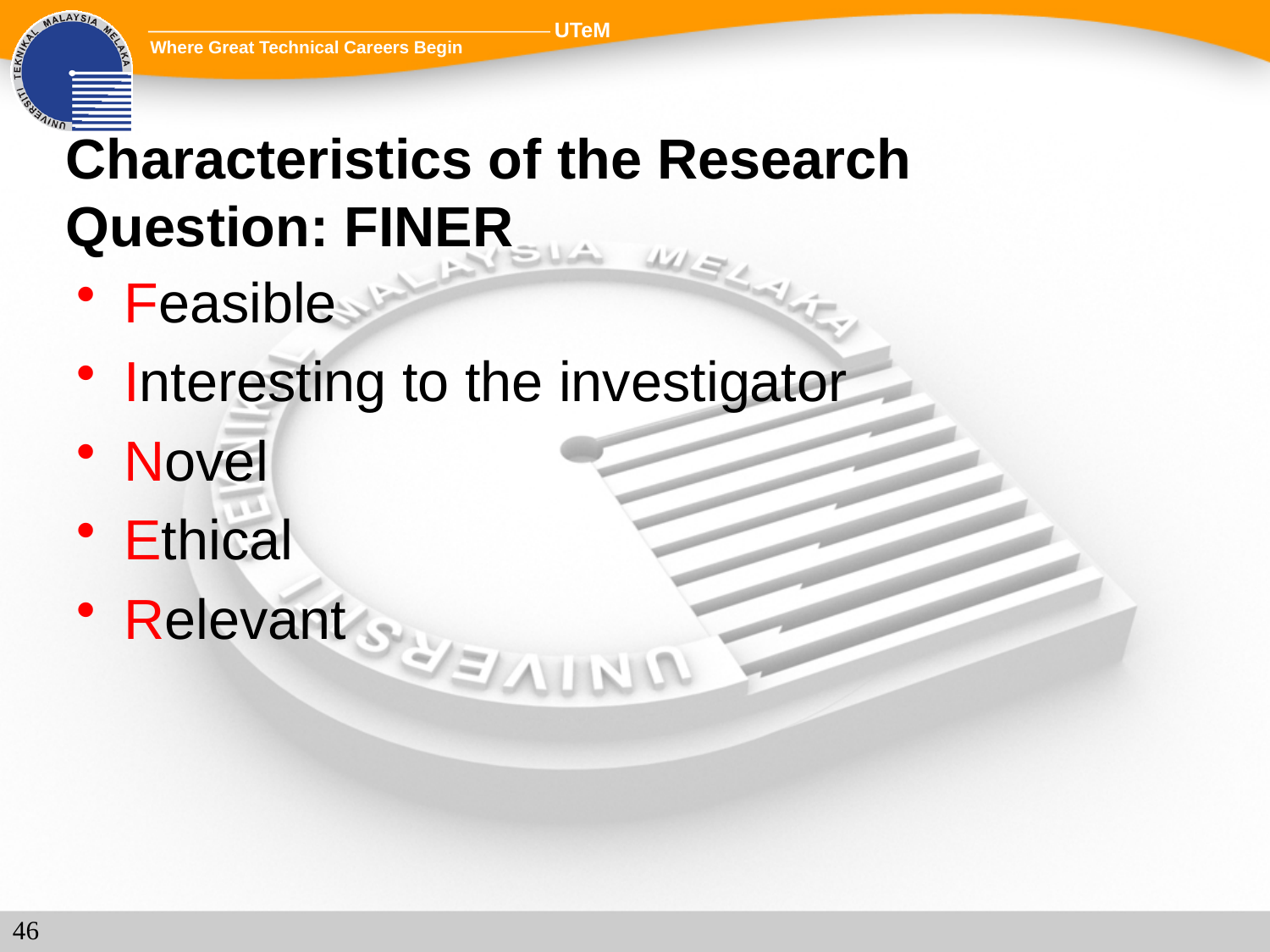

# Characteristics of the Research Question: FINER
Feasible
Interesting to the investigator
Novel
Ethical
Relevant